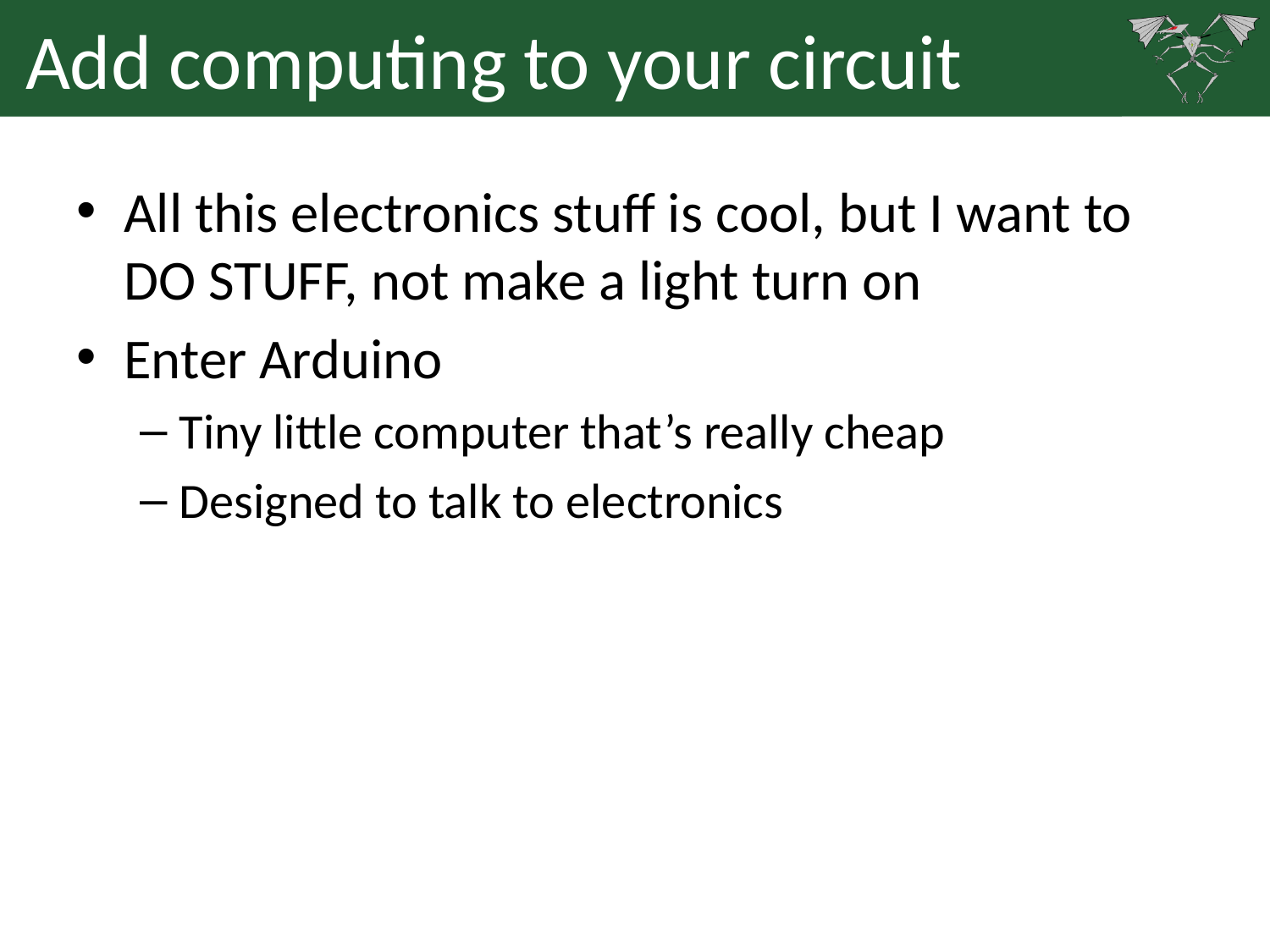

# Add computing to your circuit
All this electronics stuff is cool, but I want to DO STUFF, not make a light turn on
Enter Arduino
Tiny little computer that’s really cheap
Designed to talk to electronics